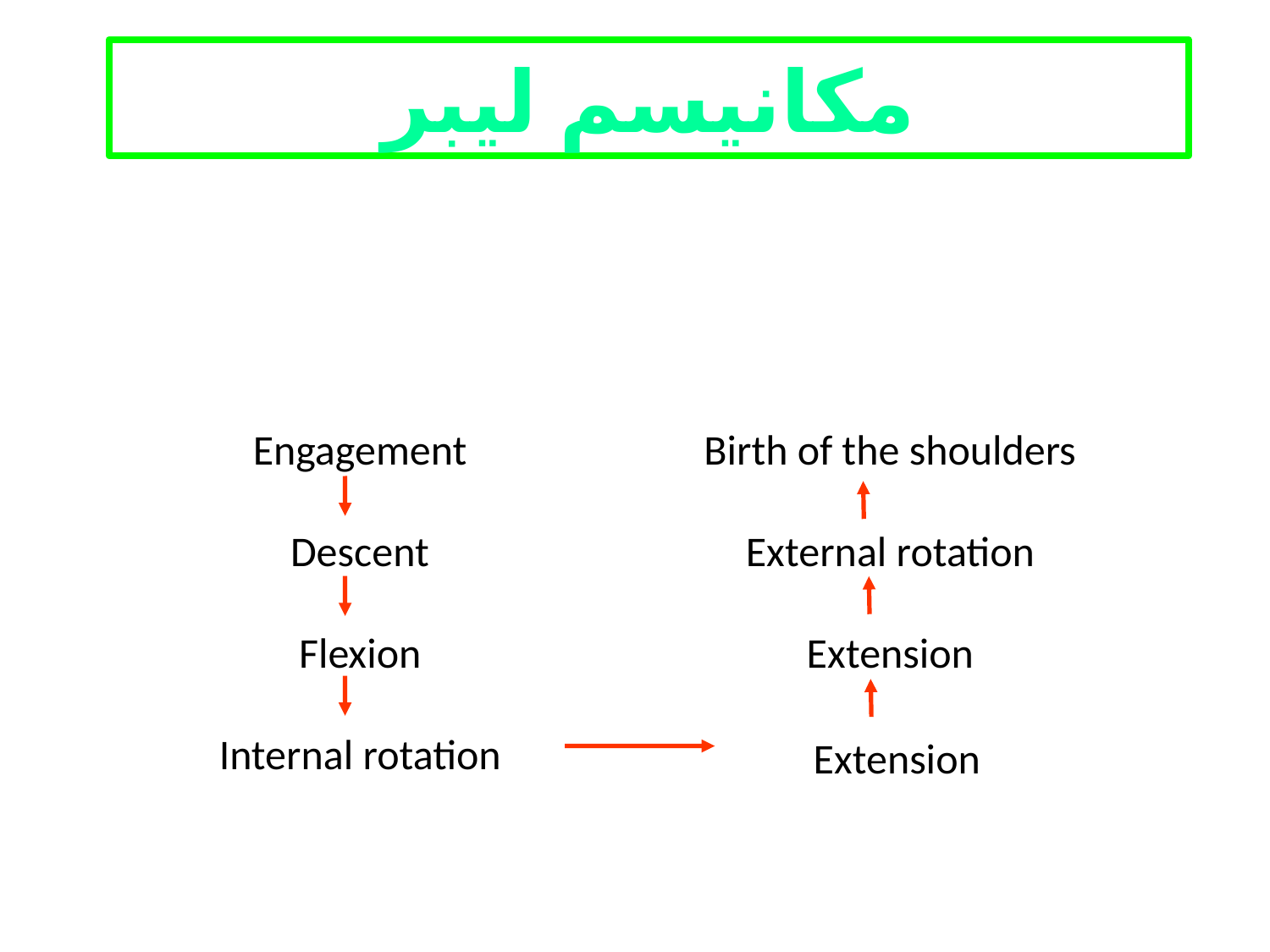

# مکانیسم لیبر
Engagement
Descent
Flexion
Internal rotation

Birth of the shoulders
External rotation
Extension

Extension